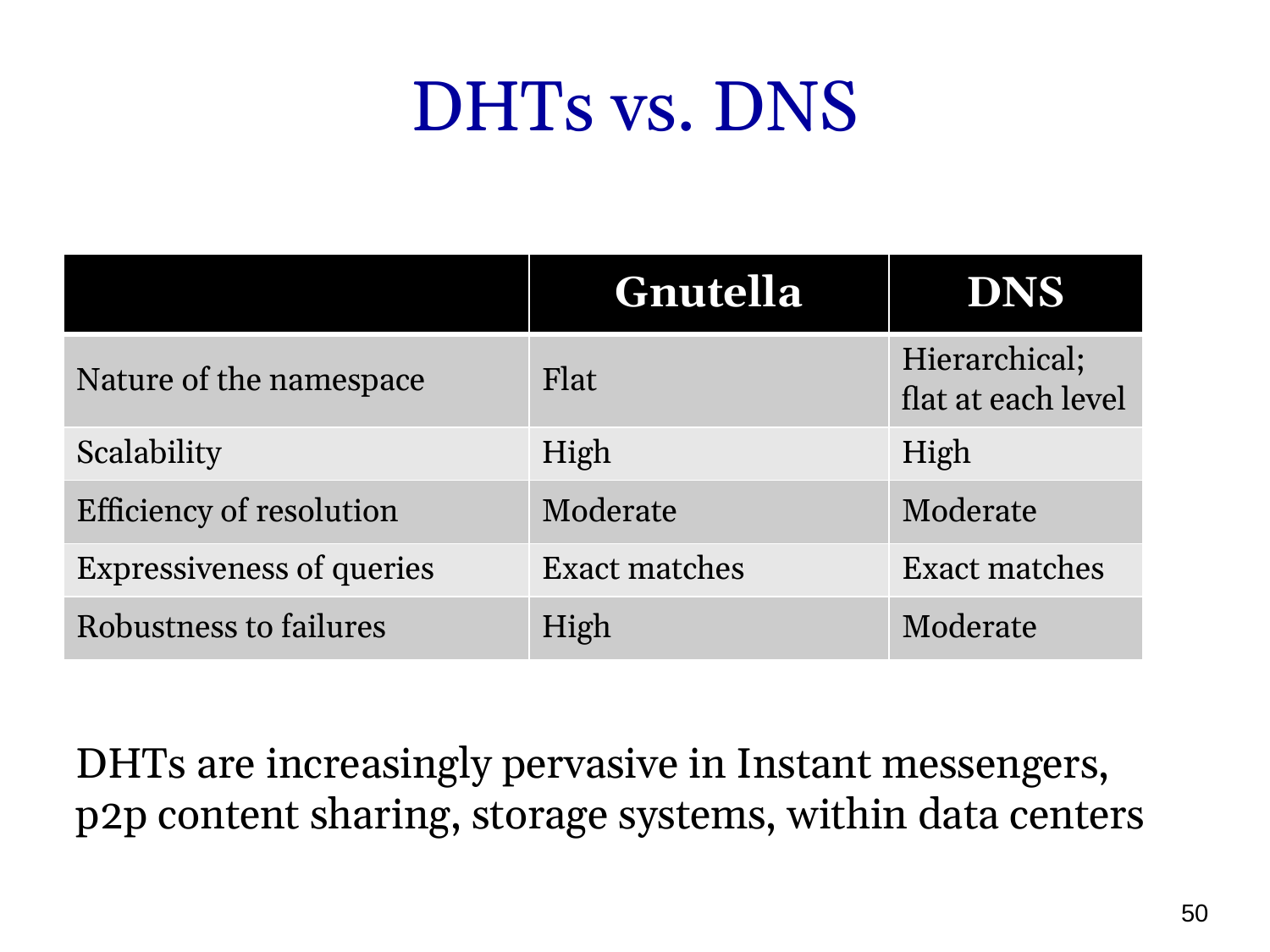

# DHTs vs. DNS
|  | Gnutella | DNS |
| --- | --- | --- |
| Nature of the namespace | Flat | Hierarchical; flat at each level |
| Scalability | High | High |
| Efficiency of resolution | Moderate | Moderate |
| Expressiveness of queries | Exact matches | Exact matches |
| Robustness to failures | High | Moderate |
DHTs are increasingly pervasive in Instant messengers, p2p content sharing, storage systems, within data centers
50